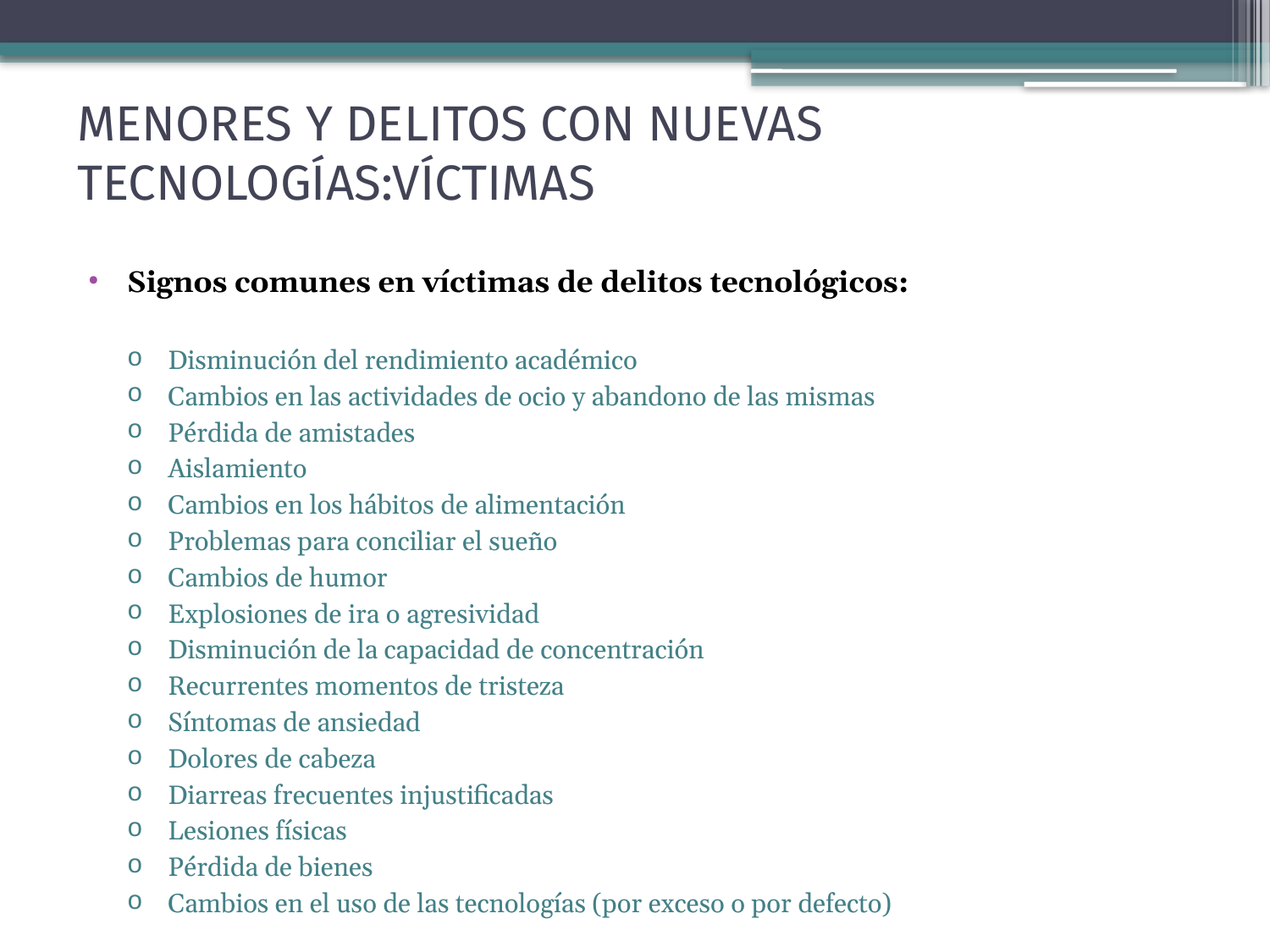

# MENORES Y DELITOS CON NUEVAS TECNOLOGÍAS:VÍCTIMAS

Signos comunes en víctimas de delitos tecnológicos:

Disminución del rendimiento académico
Cambios en las actividades de ocio y abandono de las mismas
Pérdida de amistades
Aislamiento
Cambios en los hábitos de alimentación
Problemas para conciliar el sueño
Cambios de humor
Explosiones de ira o agresividad
Disminución de la capacidad de concentración
Recurrentes momentos de tristeza
Síntomas de ansiedad
Dolores de cabeza
Diarreas frecuentes injustificadas
Lesiones físicas
Pérdida de bienes
Cambios en el uso de las tecnologías (por exceso o por defecto)